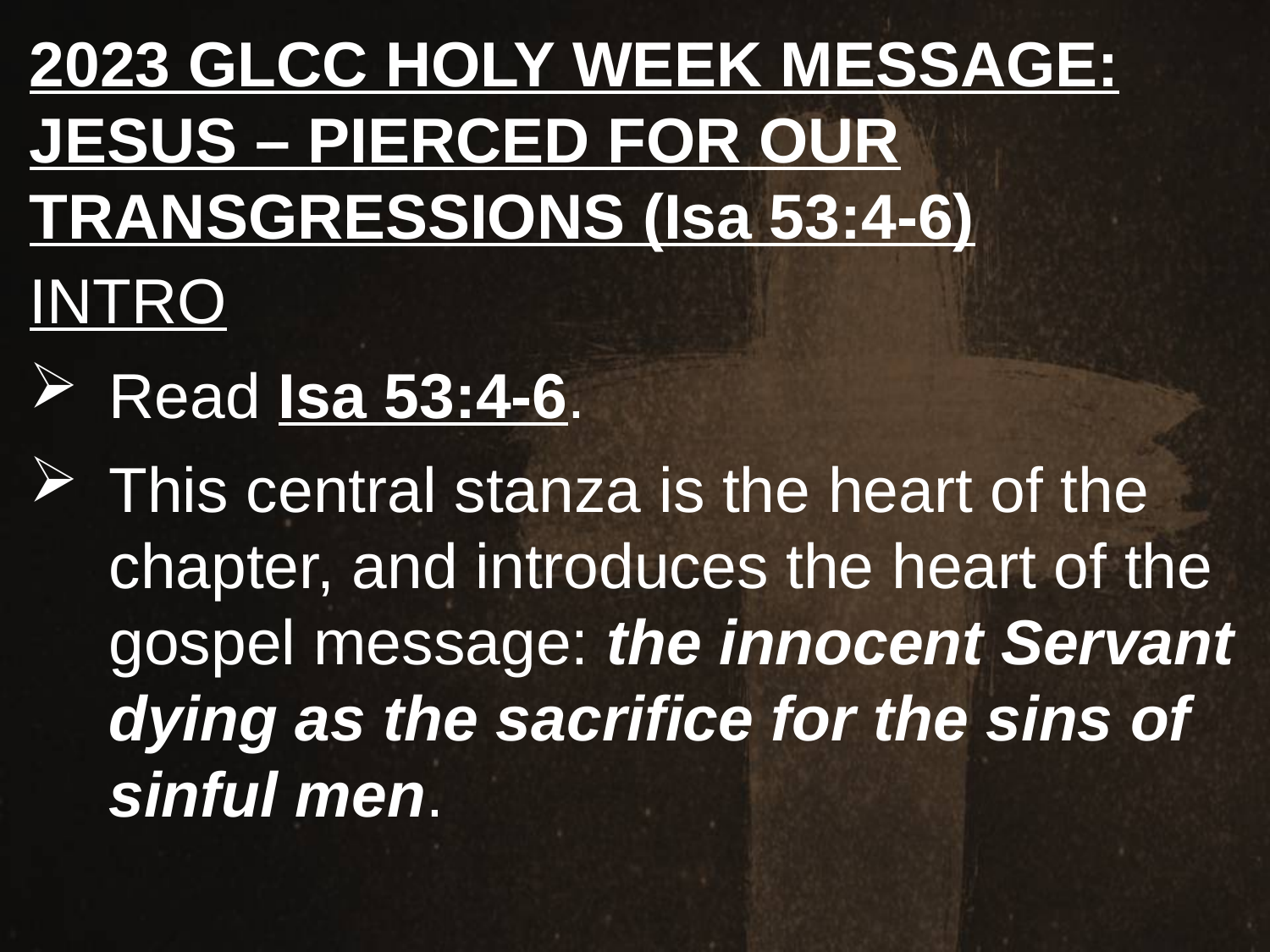

2023 GLCC HOLY WEEK MESSAGE: JESUS – PIERCED FOR OUR TRANSGRESSIONS (Isa 53:4-6)
INTRO
Read Isa 53:4-6.
This central stanza is the heart of the chapter, and introduces the heart of the gospel message: the innocent Servant dying as the sacrifice for the sins of sinful men.